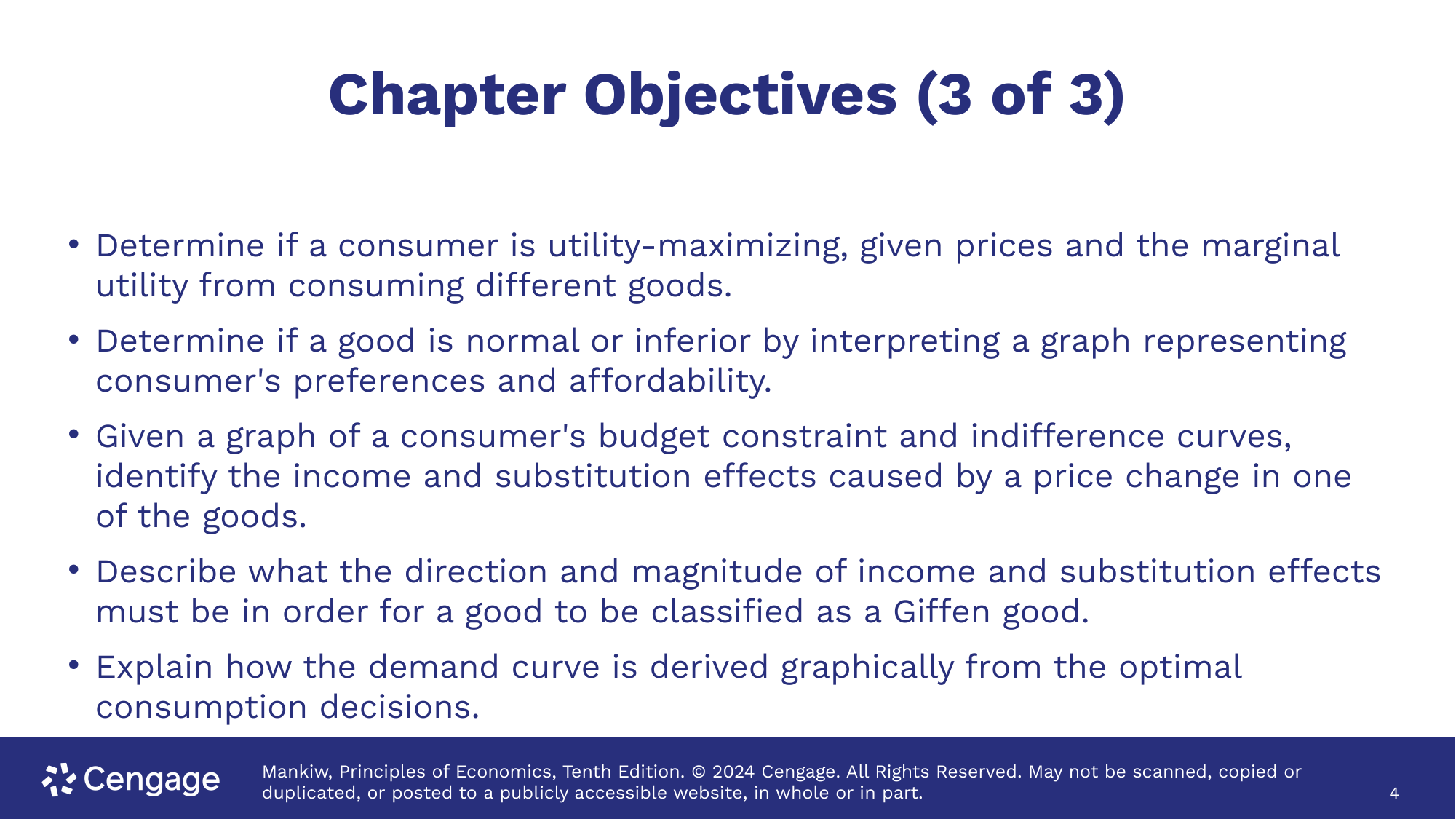

# Chapter Objectives (3 of 3)
Determine if a consumer is utility-maximizing, given prices and the marginal utility from consuming different goods.
Determine if a good is normal or inferior by interpreting a graph representing consumer's preferences and affordability.
Given a graph of a consumer's budget constraint and indifference curves, identify the income and substitution effects caused by a price change in one of the goods.
Describe what the direction and magnitude of income and substitution effects must be in order for a good to be classified as a Giffen good.
Explain how the demand curve is derived graphically from the optimal consumption decisions.